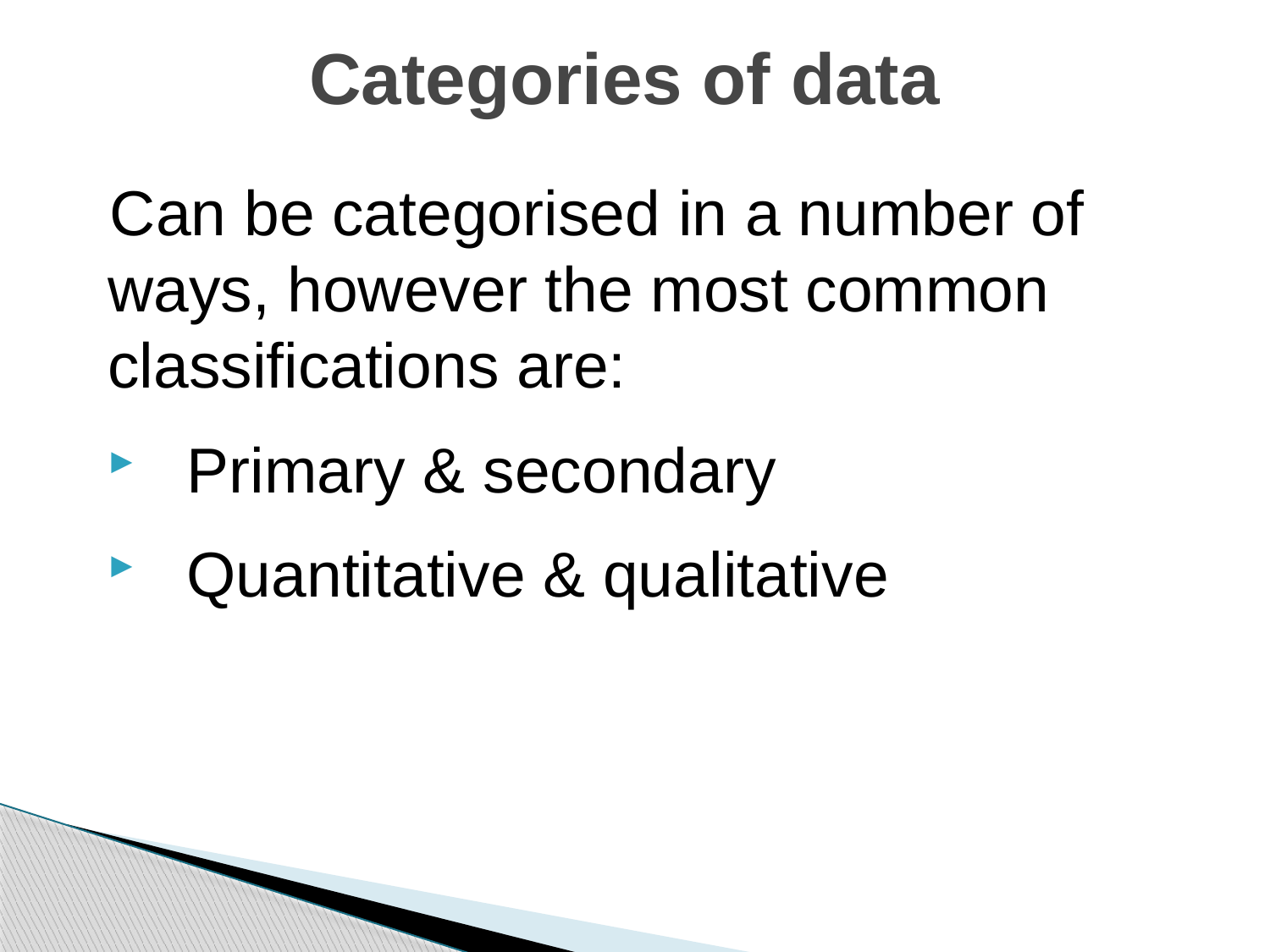

# Categories of data
Can be categorised in a number of ways, however the most common classifications are:
Primary & secondary
Quantitative & qualitative